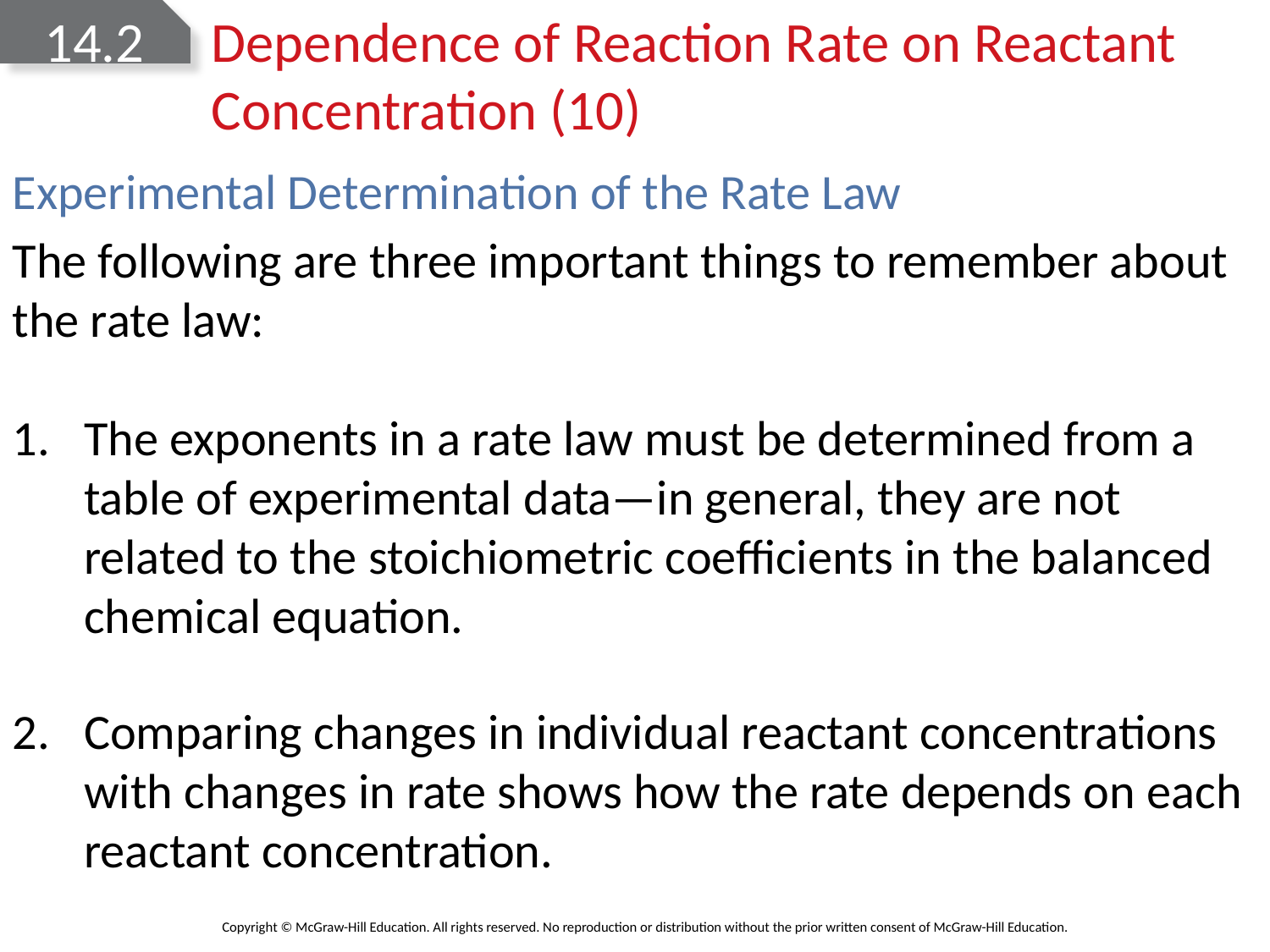

# 14.2 Dependence of Reaction Rate on Reactant Concentration (10)
Experimental Determination of the Rate Law
The following are three important things to remember about the rate law:
The exponents in a rate law must be determined from a table of experimental data—in general, they are not related to the stoichiometric coefficients in the balanced chemical equation.
Comparing changes in individual reactant concentrations with changes in rate shows how the rate depends on each reactant concentration.